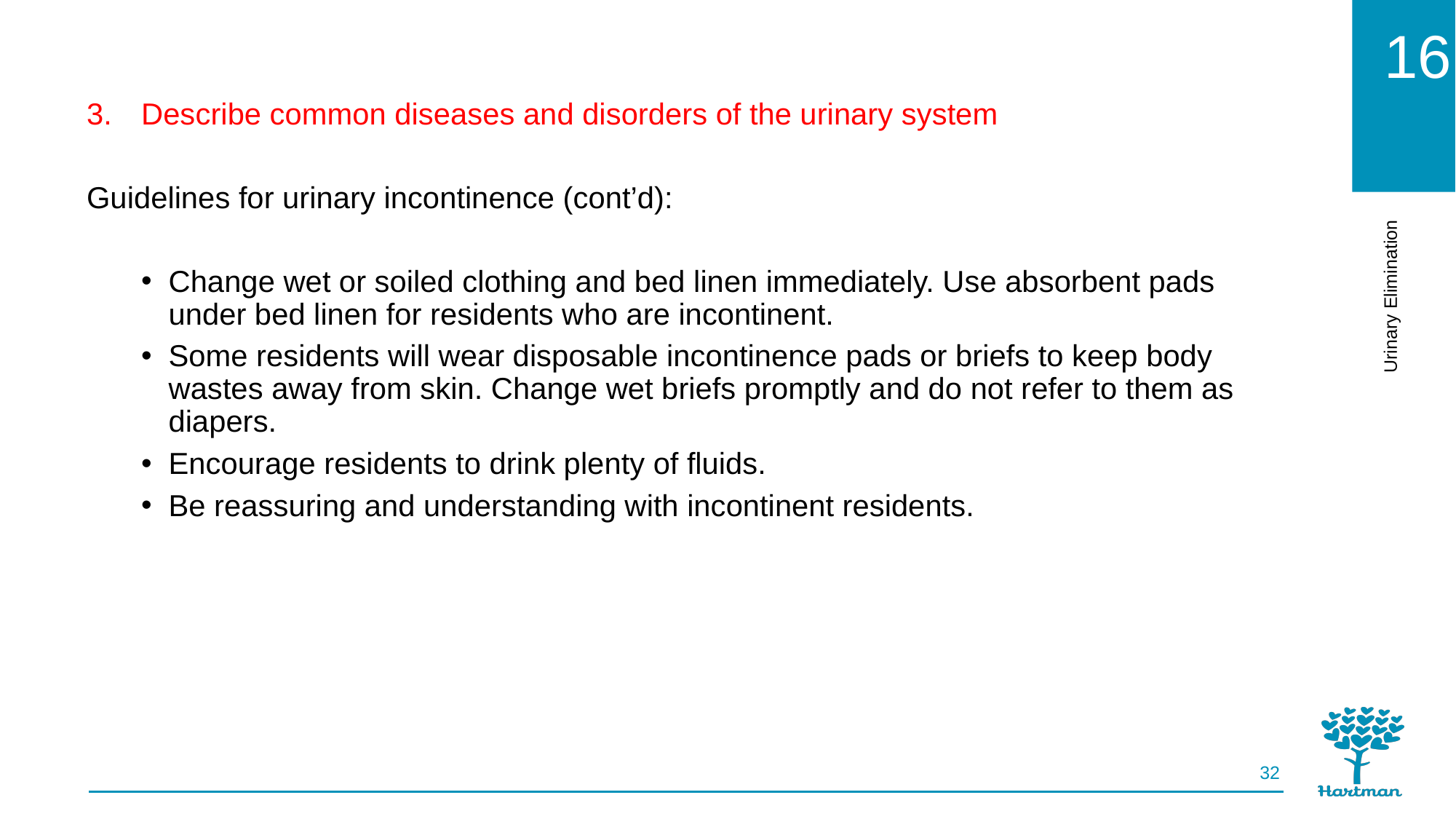

Describe common diseases and disorders of the urinary system

Guidelines for urinary incontinence (cont’d):

Change wet or soiled clothing and bed linen immediately. Use absorbent pads under bed linen for residents who are incontinent.
Some residents will wear disposable incontinence pads or briefs to keep body wastes away from skin. Change wet briefs promptly and do not refer to them as diapers.
Encourage residents to drink plenty of fluids.
Be reassuring and understanding with incontinent residents.

32